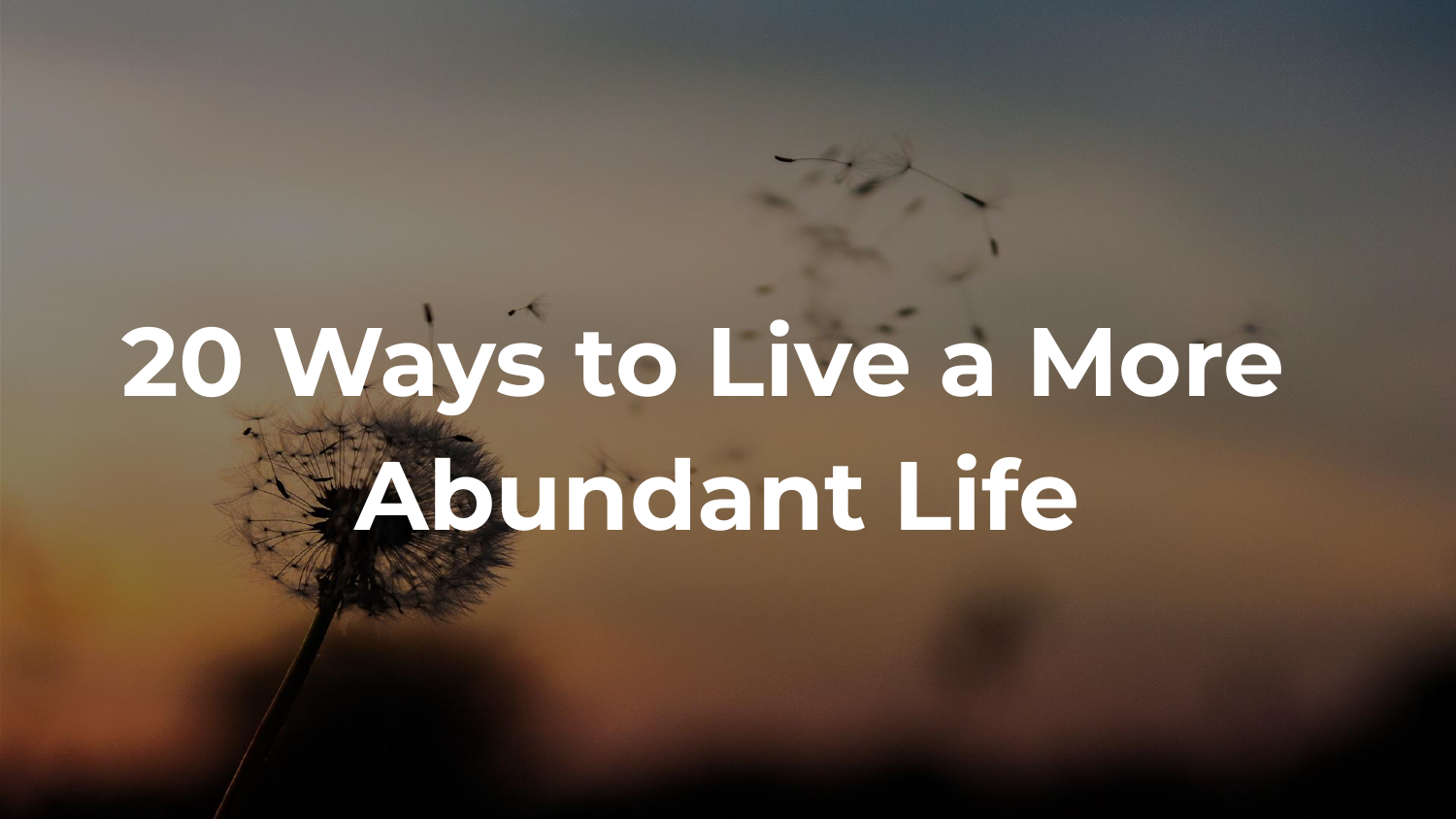

20 Ways to Live a More
Abundant Life